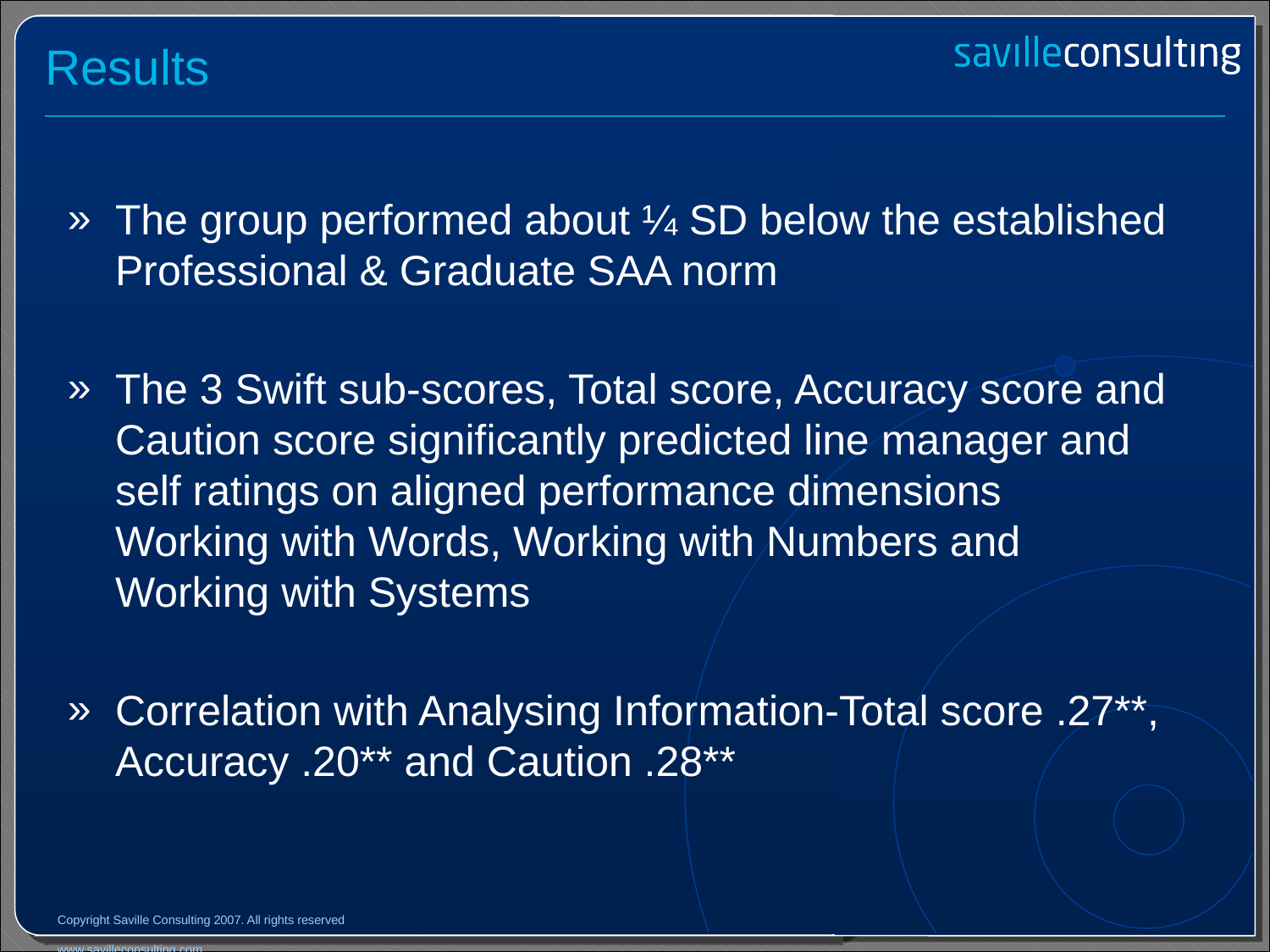

# Results
The group performed about ¼ SD below the established Professional & Graduate SAA norm

The 3 Swift sub-scores, Total score, Accuracy score and Caution score significantly predicted line manager and self ratings on aligned performance dimensions Working with Words, Working with Numbers and Working with Systems

Correlation with Analysing Information-Total score .27**, Accuracy .20** and Caution .28**